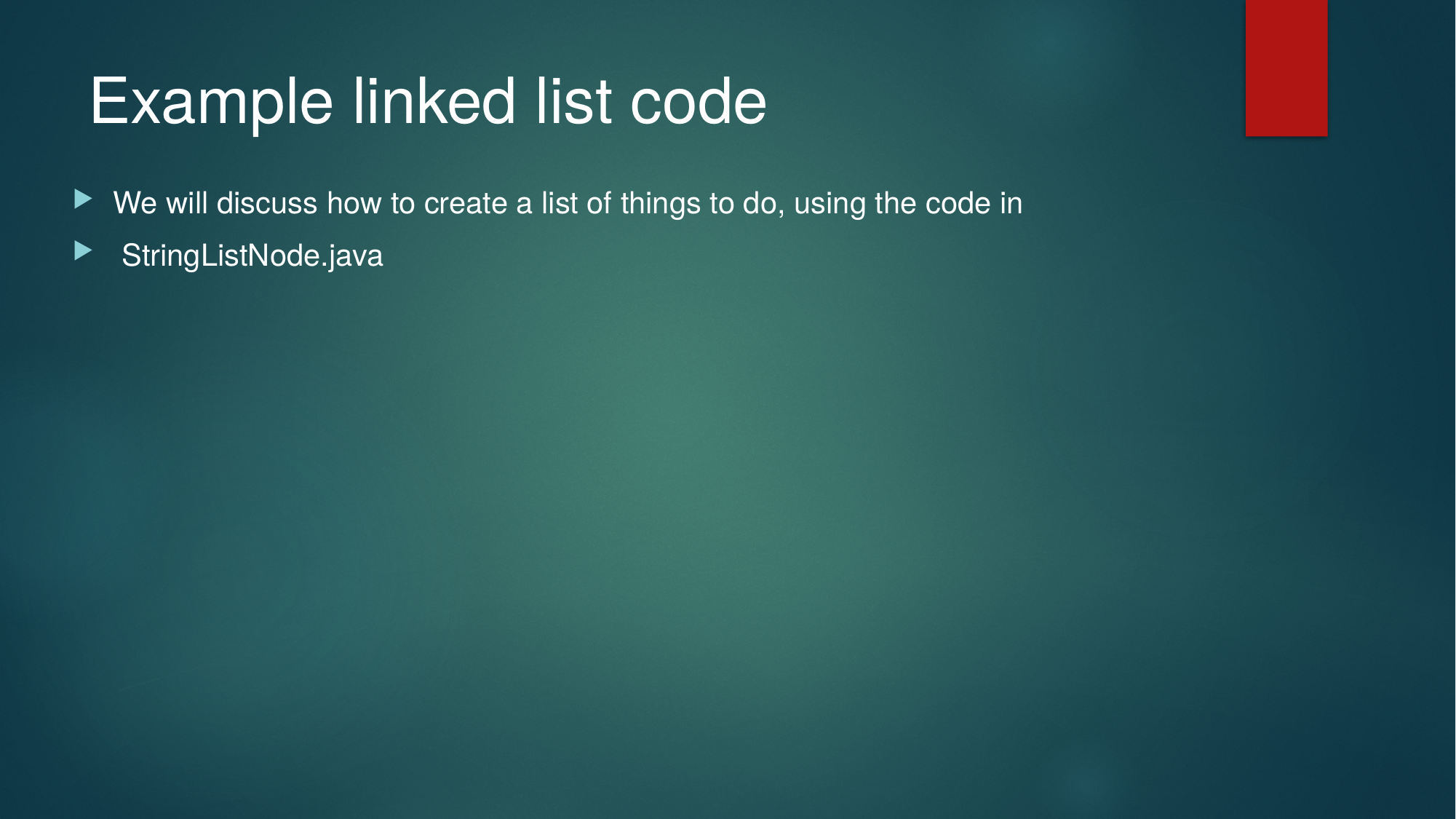

# Example linked list code
We will discuss how to create a list of things to do, using the code in
 StringListNode.java